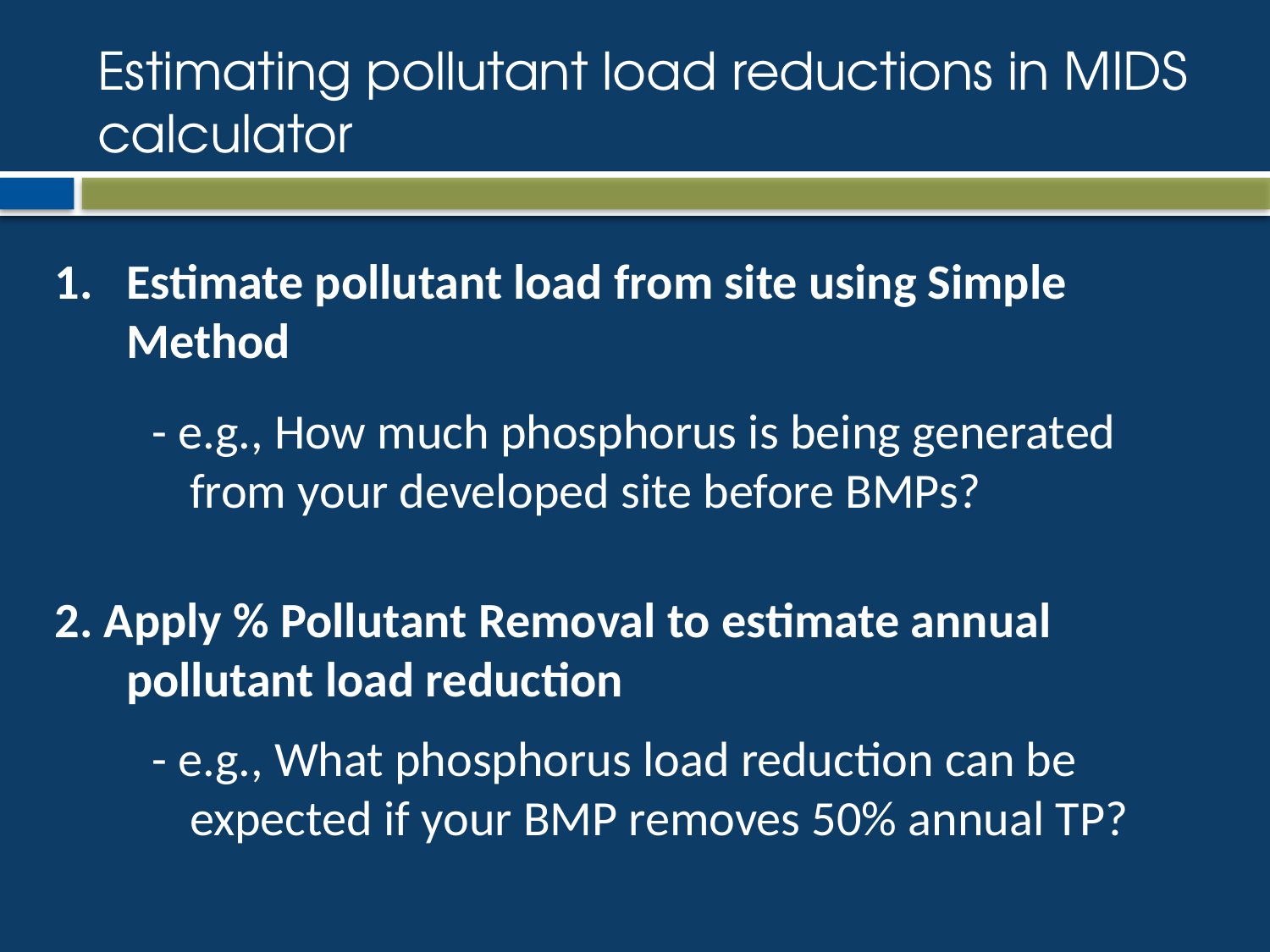

# Estimating pollutant load reductions in MIDS calculator
Estimate pollutant load from site using Simple Method
- e.g., How much phosphorus is being generated from your developed site before BMPs?

2. Apply % Pollutant Removal to estimate annual pollutant load reduction
- e.g., What phosphorus load reduction can be expected if your BMP removes 50% annual TP?